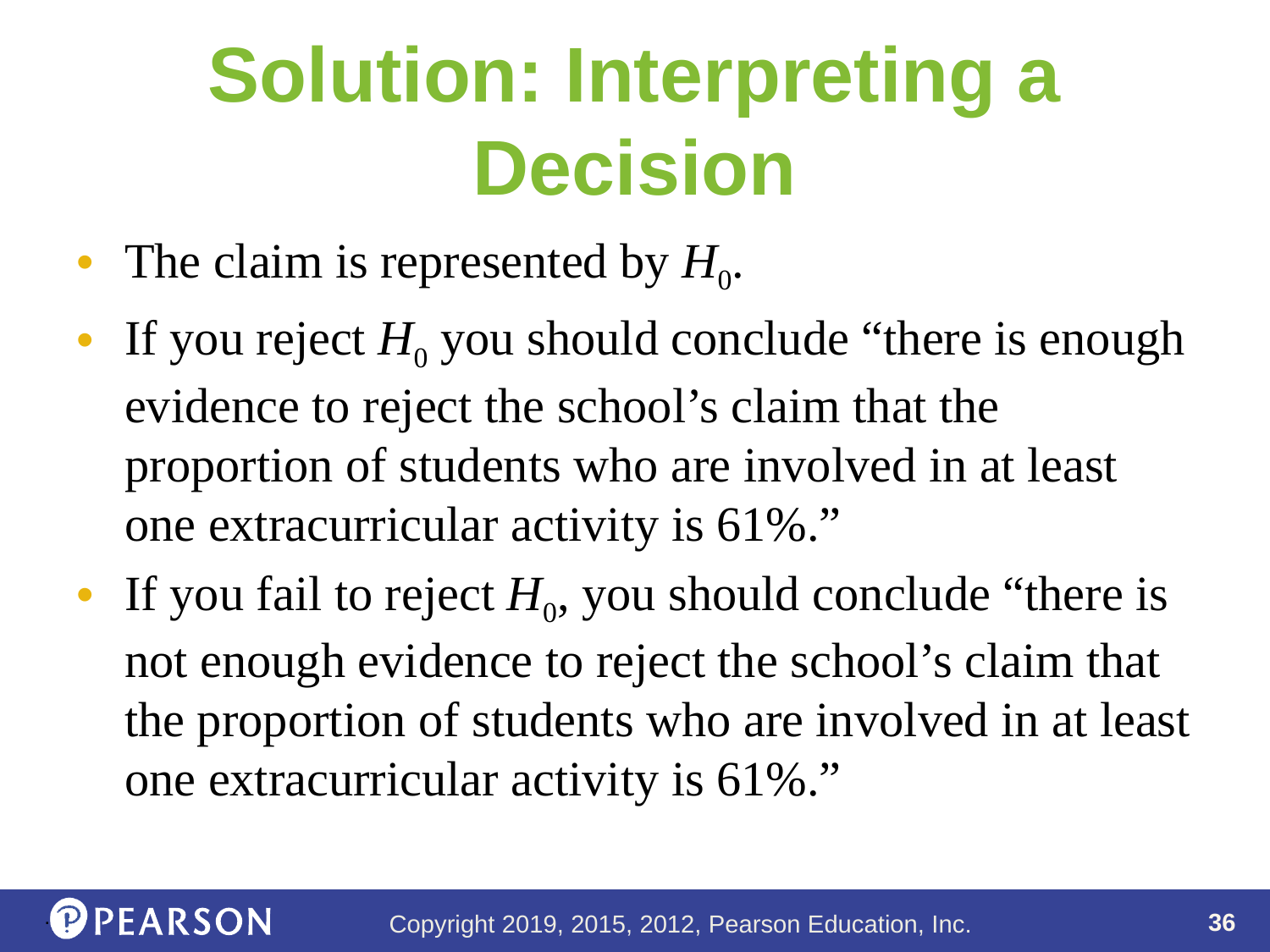

# Solution: Interpreting a Decision
The claim is represented by H0.
If you reject H0 you should conclude “there is enough evidence to reject the school’s claim that the proportion of students who are involved in at least one extracurricular activity is 61%.”
If you fail to reject H0, you should conclude “there is not enough evidence to reject the school’s claim that the proportion of students who are involved in at least one extracurricular activity is 61%.”
.